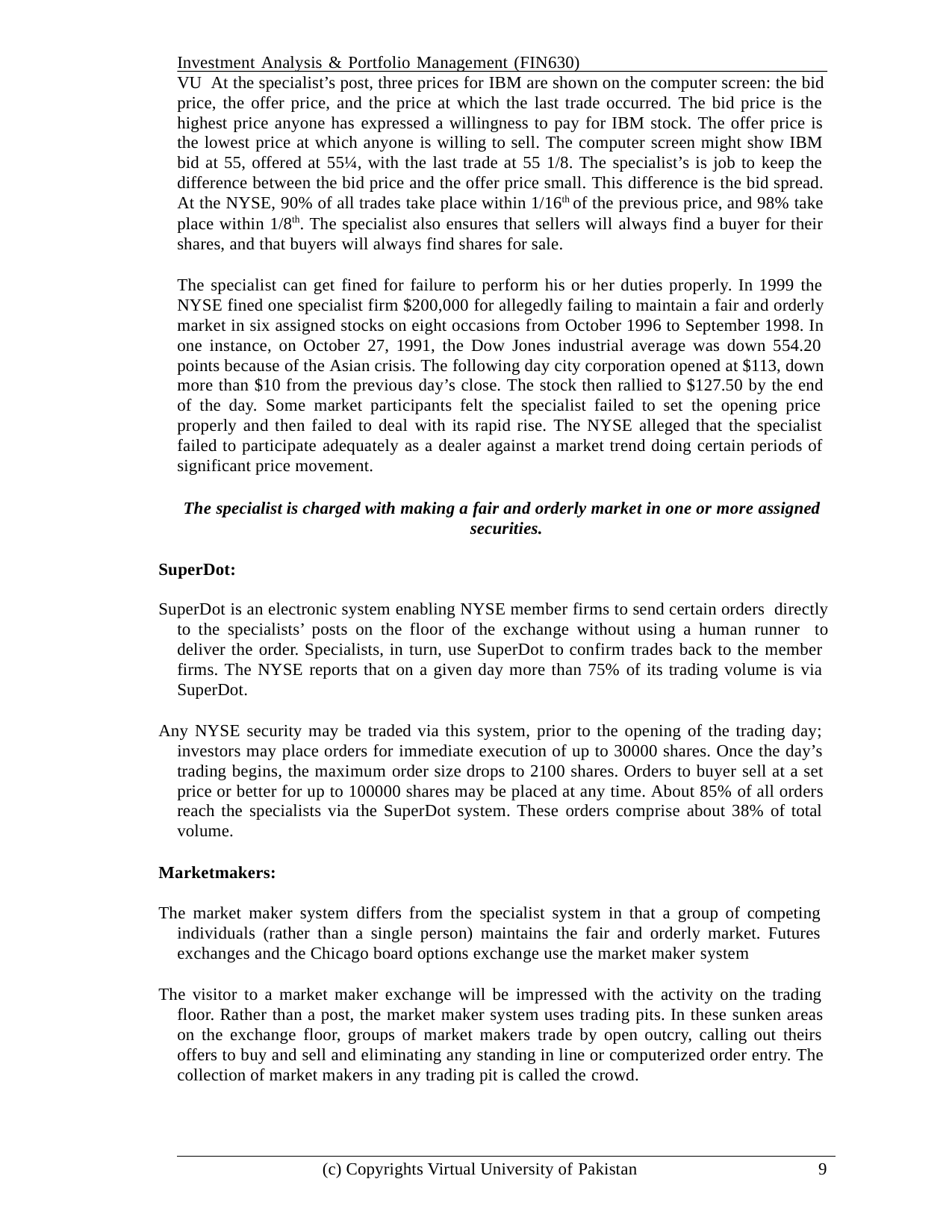

Investment Analysis & Portfolio Management (FIN630)	VU  At the specialist’s post, three prices for IBM are shown on the computer screen: the bid  price, the offer price, and the price at which the last trade occurred. The bid price is the  highest price anyone has expressed a willingness to pay for IBM stock. The offer price is  the lowest price at which anyone is willing to sell. The computer screen might show IBM  bid at 55, offered at 55¼, with the last trade at 55 1/8. The specialist’s is job to keep the  difference between the bid price and the offer price small. This difference is the bid spread.  At the NYSE, 90% of all trades take place within 1/16th of the previous price, and 98% take  place within 1/8th. The specialist also ensures that sellers will always find a buyer for their  shares, and that buyers will always find shares for sale.

The specialist can get fined for failure to perform his or her duties properly. In 1999 the  NYSE fined one specialist firm $200,000 for allegedly failing to maintain a fair and orderly  market in six assigned stocks on eight occasions from October 1996 to September 1998. In  one instance, on October 27, 1991, the Dow Jones industrial average was down 554.20  points because of the Asian crisis. The following day city corporation opened at $113, down  more than $10 from the previous day’s close. The stock then rallied to $127.50 by the end  of the day. Some market participants felt the specialist failed to set the opening price  properly and then failed to deal with its rapid rise. The NYSE alleged that the specialist  failed to participate adequately as a dealer against a market trend doing certain periods of  significant price movement.

The specialist is charged with making a fair and orderly market in one or more assigned  securities.

SuperDot:

SuperDot is an electronic system enabling NYSE member firms to send certain orders  directly to the specialists’ posts on the floor of the exchange without using a human runner  to deliver the order. Specialists, in turn, use SuperDot to confirm trades back to the member  firms. The NYSE reports that on a given day more than 75% of its trading volume is via  SuperDot.

Any NYSE security may be traded via this system, prior to the opening of the trading day;  investors may place orders for immediate execution of up to 30000 shares. Once the day’s  trading begins, the maximum order size drops to 2100 shares. Orders to buyer sell at a set  price or better for up to 100000 shares may be placed at any time. About 85% of all orders  reach the specialists via the SuperDot system. These orders comprise about 38% of total  volume.

Marketmakers:

The market maker system differs from the specialist system in that a group of competing  individuals (rather than a single person) maintains the fair and orderly market. Futures  exchanges and the Chicago board options exchange use the market maker system

The visitor to a market maker exchange will be impressed with the activity on the trading  floor. Rather than a post, the market maker system uses trading pits. In these sunken areas  on the exchange floor, groups of market makers trade by open outcry, calling out theirs  offers to buy and sell and eliminating any standing in line or computerized order entry. The  collection of market makers in any trading pit is called the crowd.

(c) Copyrights Virtual University of Pakistan
9